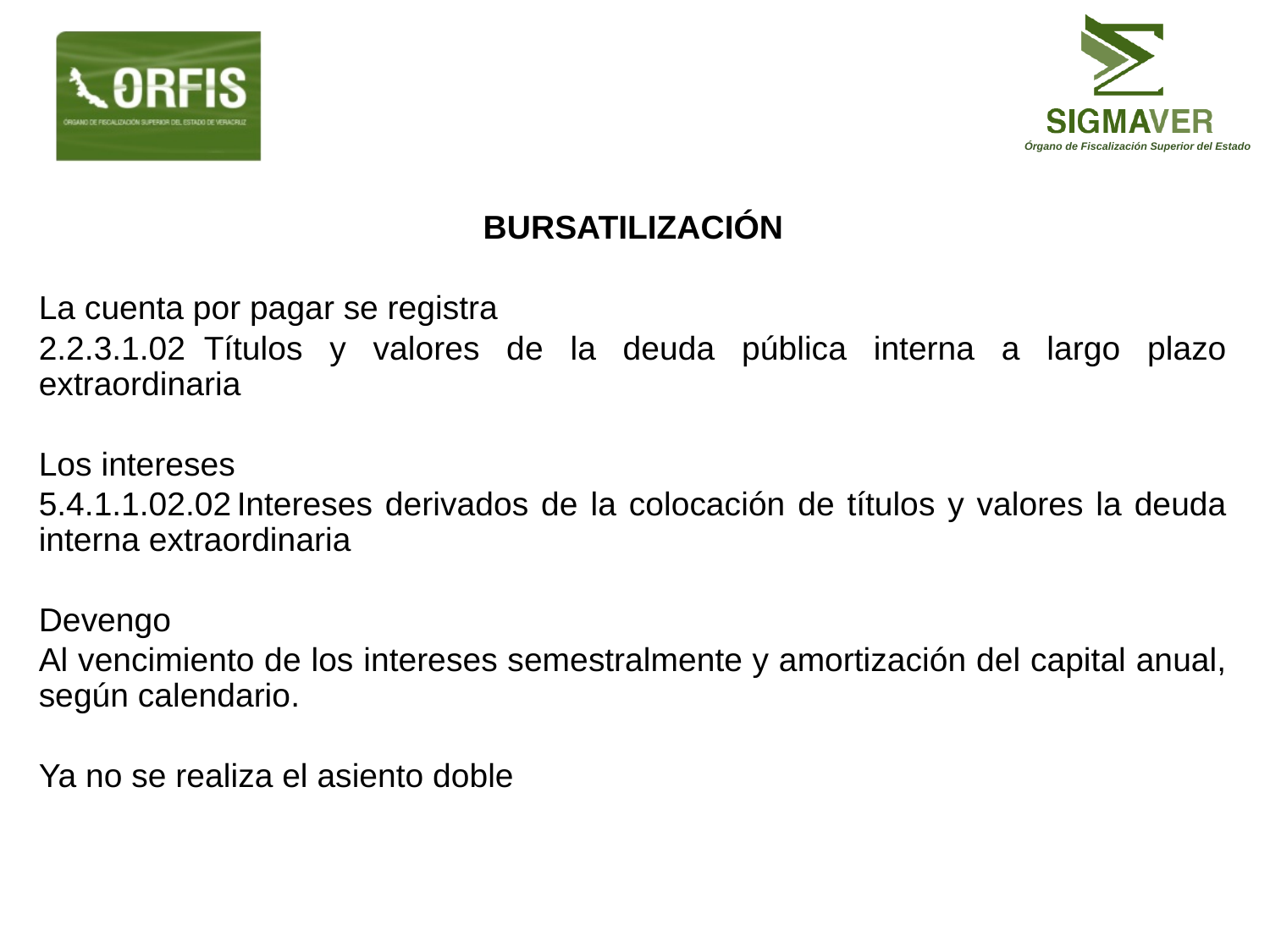

BURSATILIZACIÓN

La cuenta por pagar se registra
2.2.3.1.02	Títulos y valores de la deuda pública interna a largo plazo extraordinaria

Los intereses
5.4.1.1.02.02	Intereses derivados de la colocación de títulos y valores la deuda interna extraordinaria

Devengo
Al vencimiento de los intereses semestralmente y amortización del capital anual, según calendario.

Ya no se realiza el asiento doble